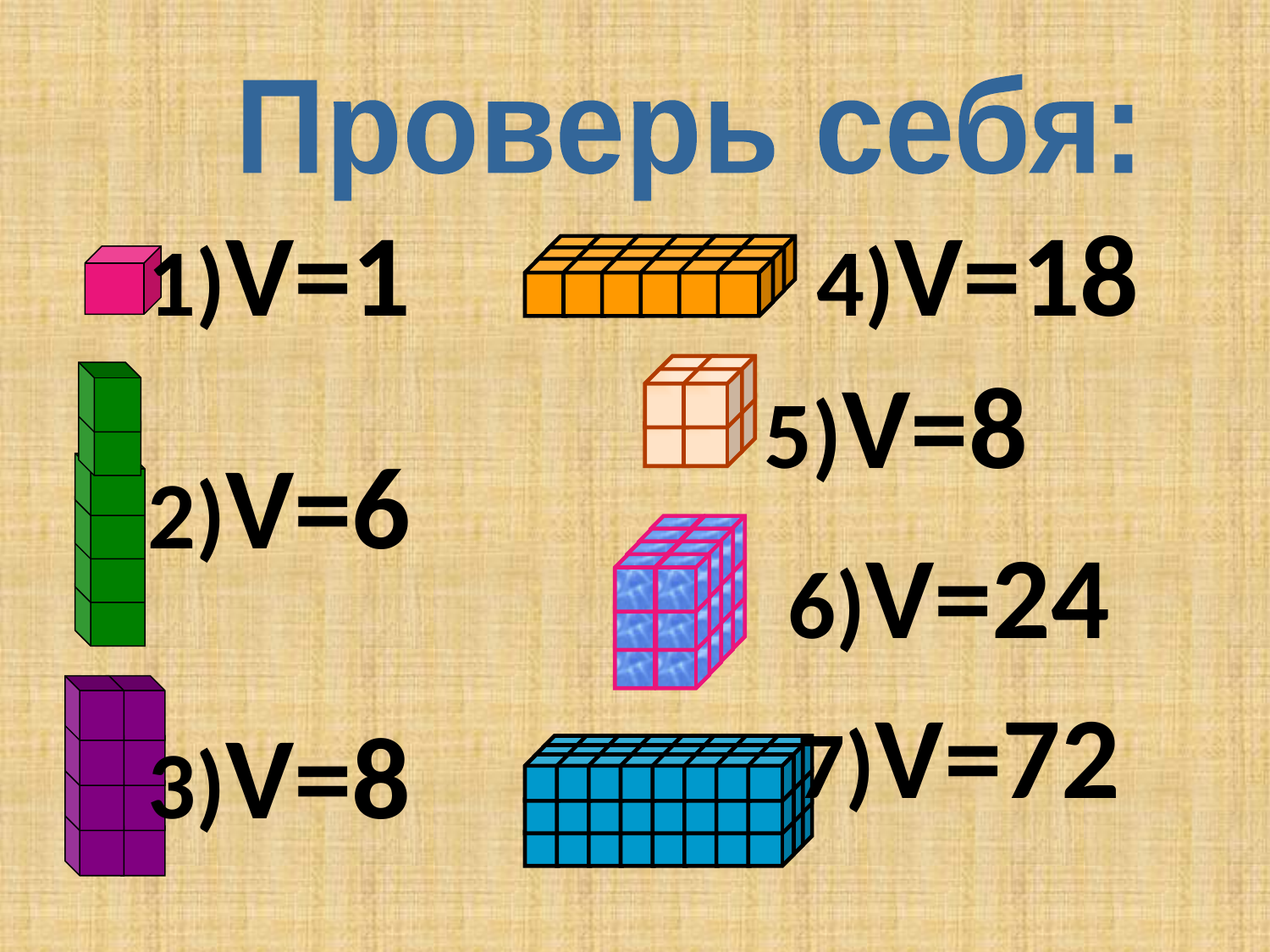

Проверь себя:
1)V=1
4)V=18

5)V=8

2)V=6

6)V=24

7)V=72
3)V=8